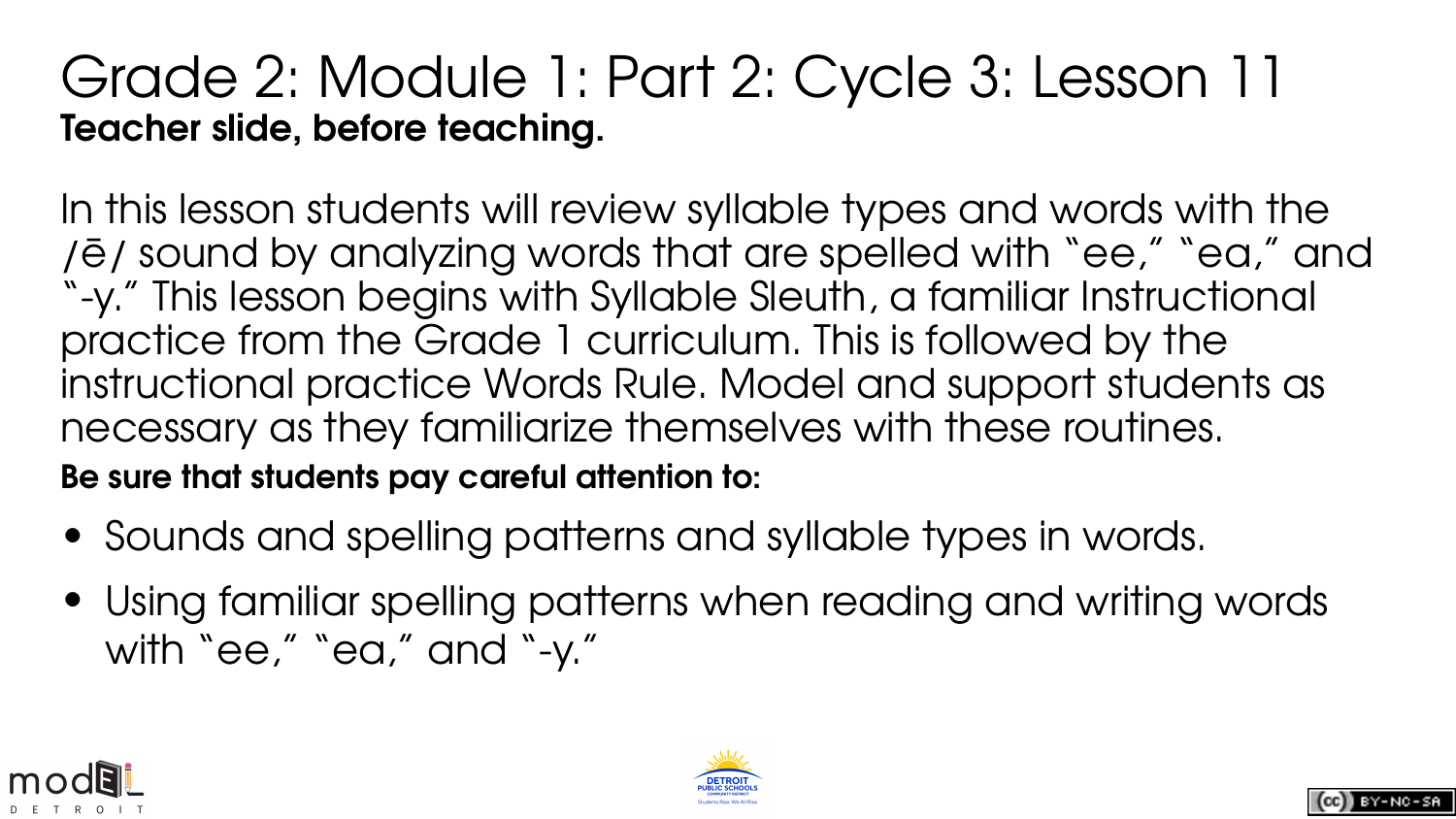

# Grade 2: Module 1: Part 2: Cycle 3: Lesson 11
Teacher slide, before teaching.
In this lesson students will review syllable types and words with the /ē/ sound by analyzing words that are spelled with “ee,” “ea,” and “-y.” This lesson begins with Syllable Sleuth, a familiar Instructional practice from the Grade 1 curriculum. This is followed by the instructional practice Words Rule. Model and support students as necessary as they familiarize themselves with these routines.
Be sure that students pay careful attention to:
Sounds and spelling patterns and syllable types in words.
Using familiar spelling patterns when reading and writing words with “ee,” “ea,” and “-y.”